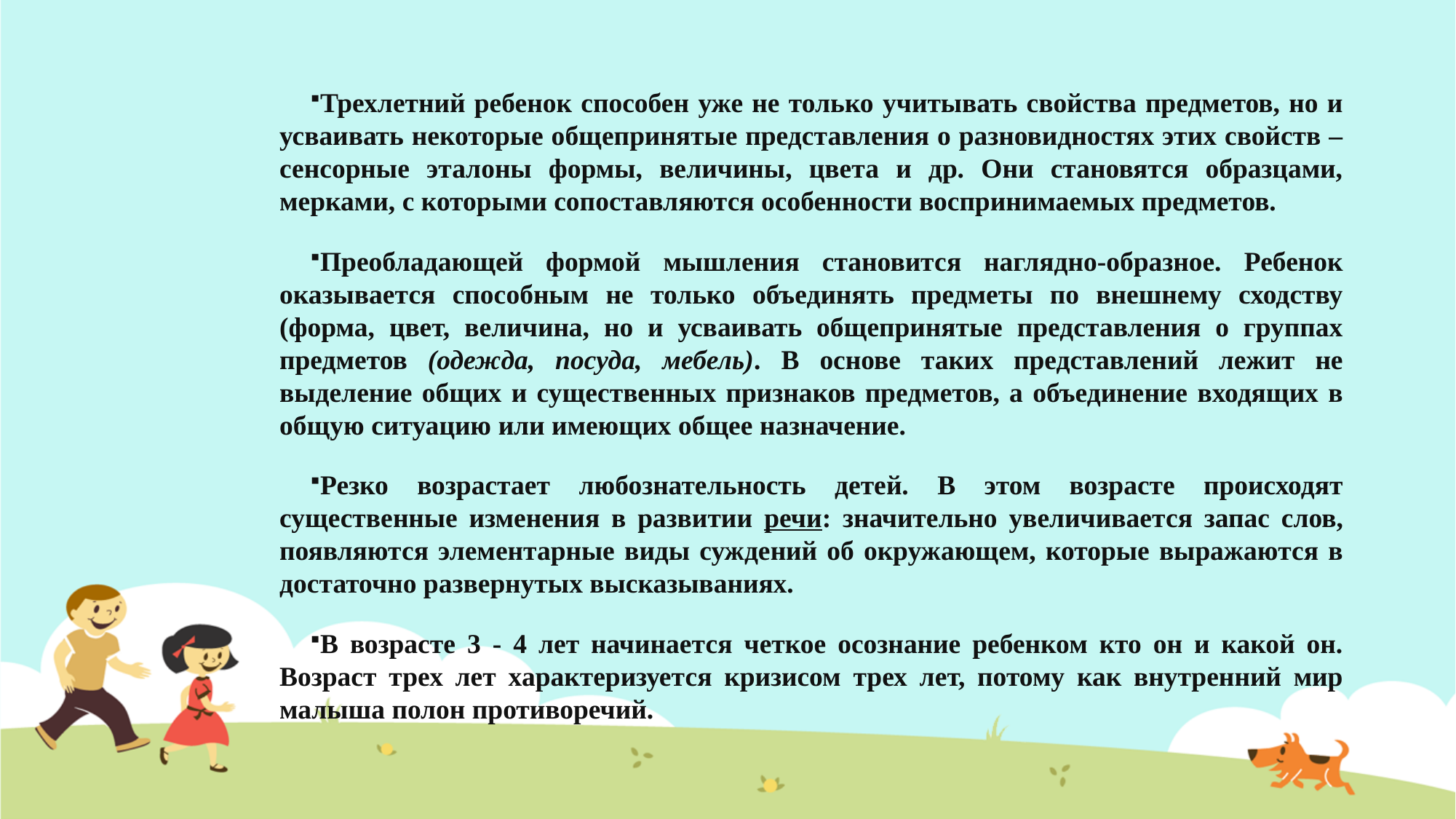

Трехлетний ребенок способен уже не только учитывать свойства предметов, но и усваивать некоторые общепринятые представления о разновидностях этих свойств – сенсорные эталоны формы, величины, цвета и др. Они становятся образцами, мерками, с которыми сопоставляются особенности воспринимаемых предметов.
Преобладающей формой мышления становится наглядно-образное. Ребенок оказывается способным не только объединять предметы по внешнему сходству (форма, цвет, величина, но и усваивать общепринятые представления о группах предметов (одежда, посуда, мебель). В основе таких представлений лежит не выделение общих и существенных признаков предметов, а объединение входящих в общую ситуацию или имеющих общее назначение.
Резко возрастает любознательность детей. В этом возрасте происходят существенные изменения в развитии речи: значительно увеличивается запас слов, появляются элементарные виды суждений об окружающем, которые выражаются в достаточно развернутых высказываниях.
В возрасте 3 - 4 лет начинается четкое осознание ребенком кто он и какой он. Возраст трех лет характеризуется кризисом трех лет, потому как внутренний мир малыша полон противоречий.